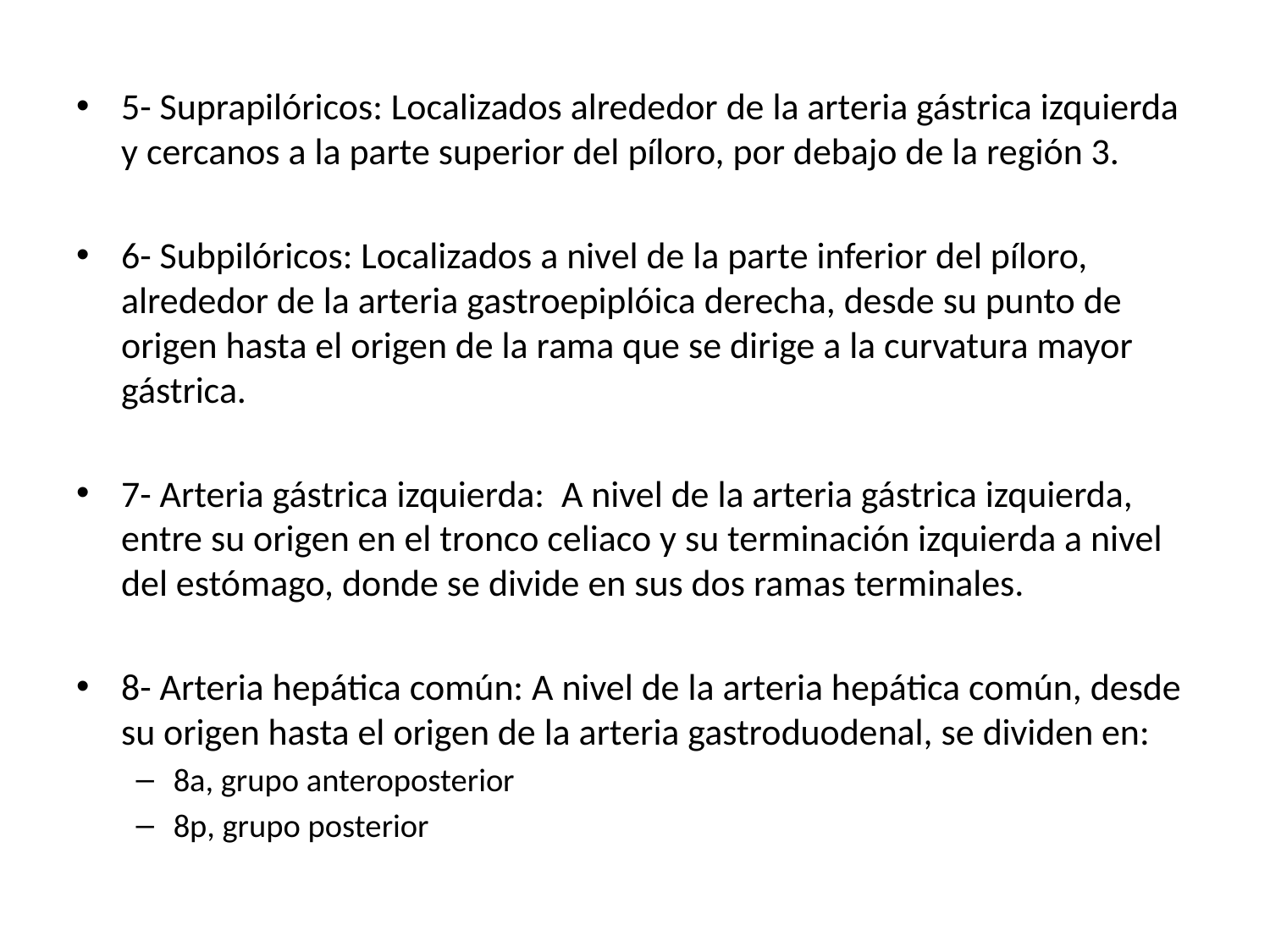

5- Suprapilóricos: Localizados alrededor de la arteria gástrica izquierda y cercanos a la parte superior del píloro, por debajo de la región 3.

6- Subpilóricos: Localizados a nivel de la parte inferior del píloro, alrededor de la arteria gastroepiplóica derecha, desde su punto de origen hasta el origen de la rama que se dirige a la curvatura mayor gástrica.

7- Arteria gástrica izquierda:  A nivel de la arteria gástrica izquierda, entre su origen en el tronco celiaco y su terminación izquierda a nivel del estómago, donde se divide en sus dos ramas terminales.

8- Arteria hepática común: A nivel de la arteria hepática común, desde su origen hasta el origen de la arteria gastroduodenal, se dividen en:
8a, grupo anteroposterior
8p, grupo posterior